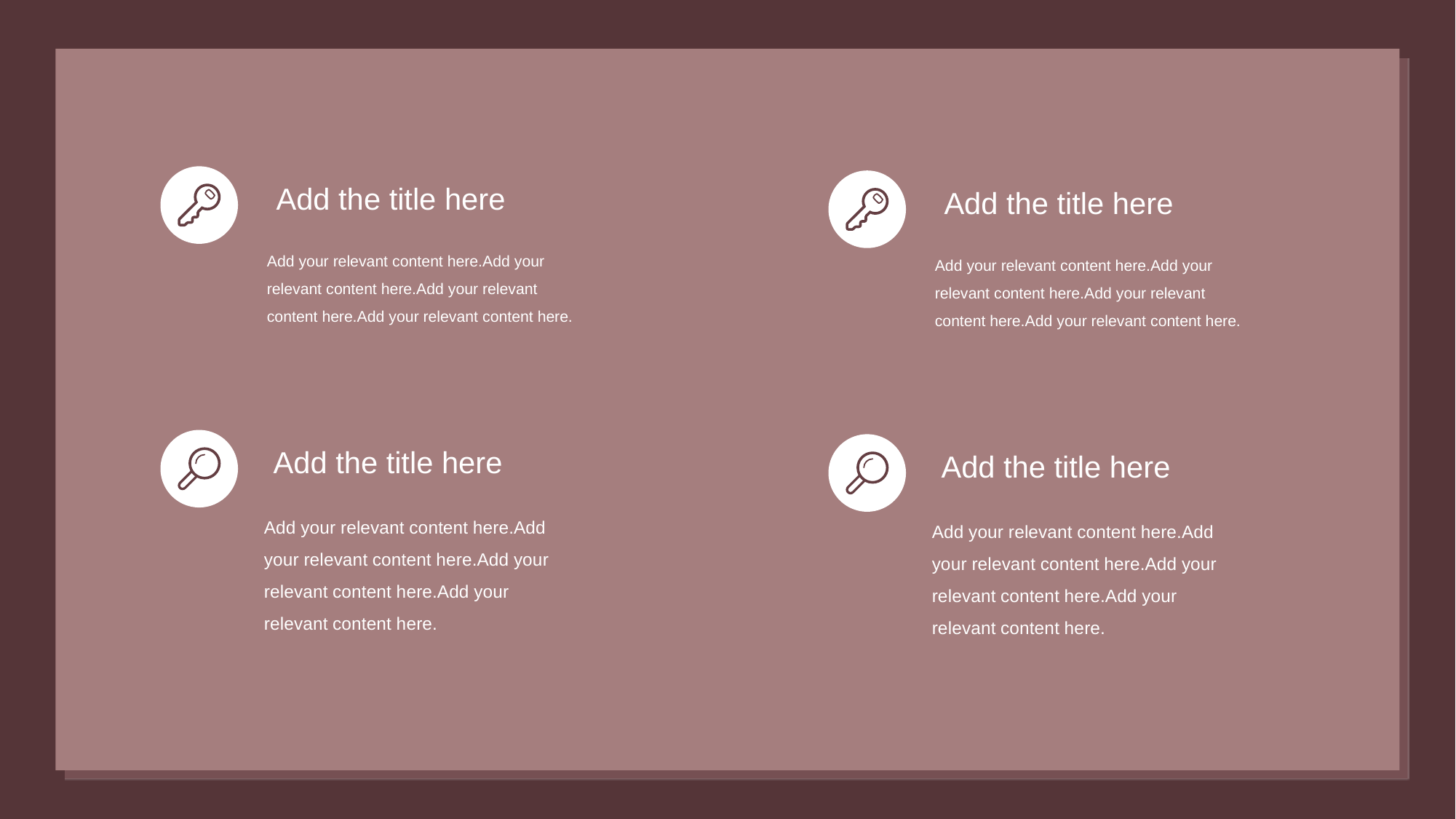

Add the title here
Add your relevant content here.Add your relevant content here.Add your relevant content here.Add your relevant content here.

Add the title here
Add your relevant content here.Add your relevant content here.Add your relevant content here.Add your relevant content here.

Add the title here
Add your relevant content here.Add your relevant content here.Add your relevant content here.Add your relevant content here.

Add the title here
Add your relevant content here.Add your relevant content here.Add your relevant content here.Add your relevant content here.